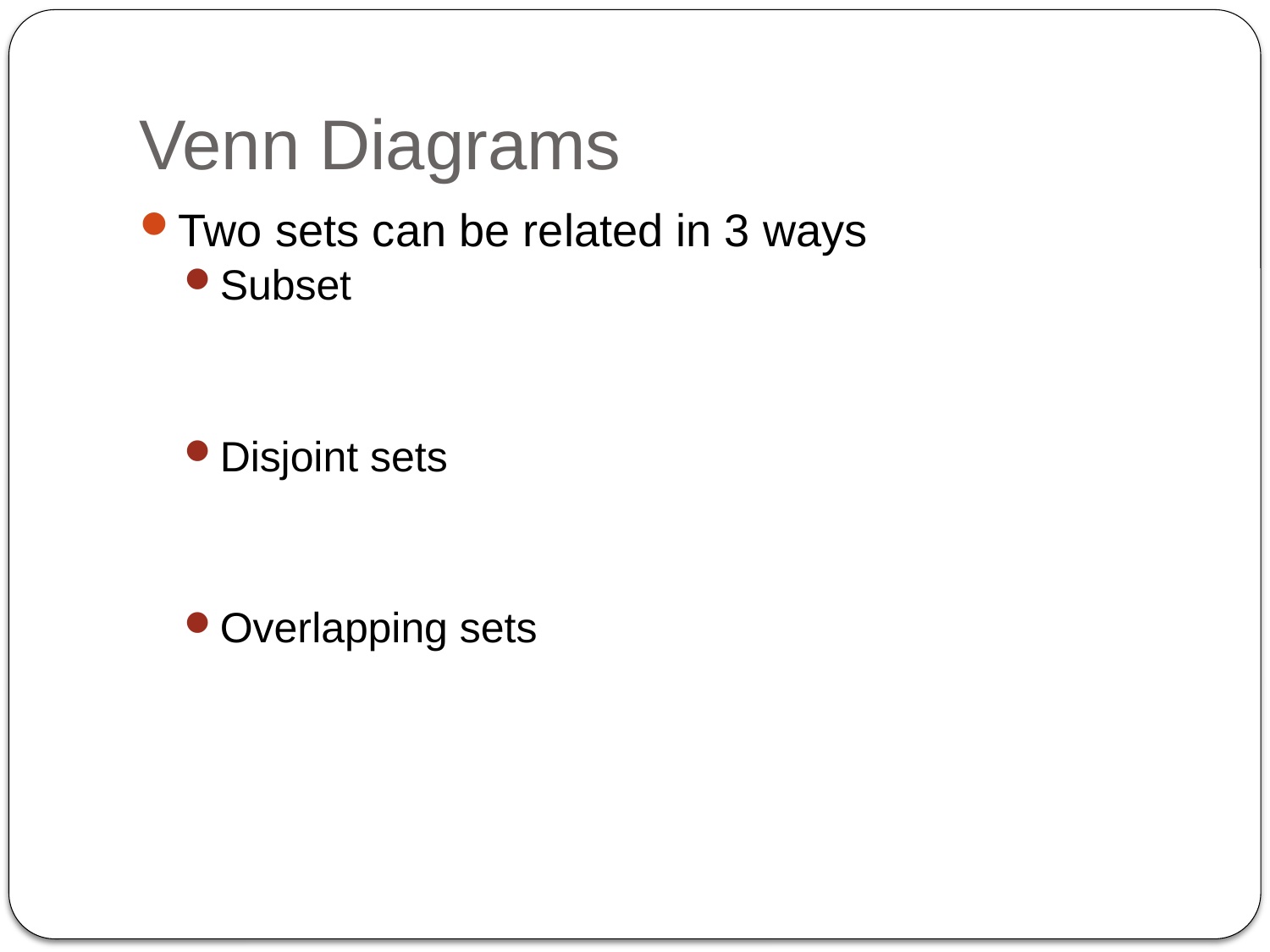

# Venn Diagrams
Two sets can be related in 3 ways
Subset

Disjoint sets

Overlapping sets